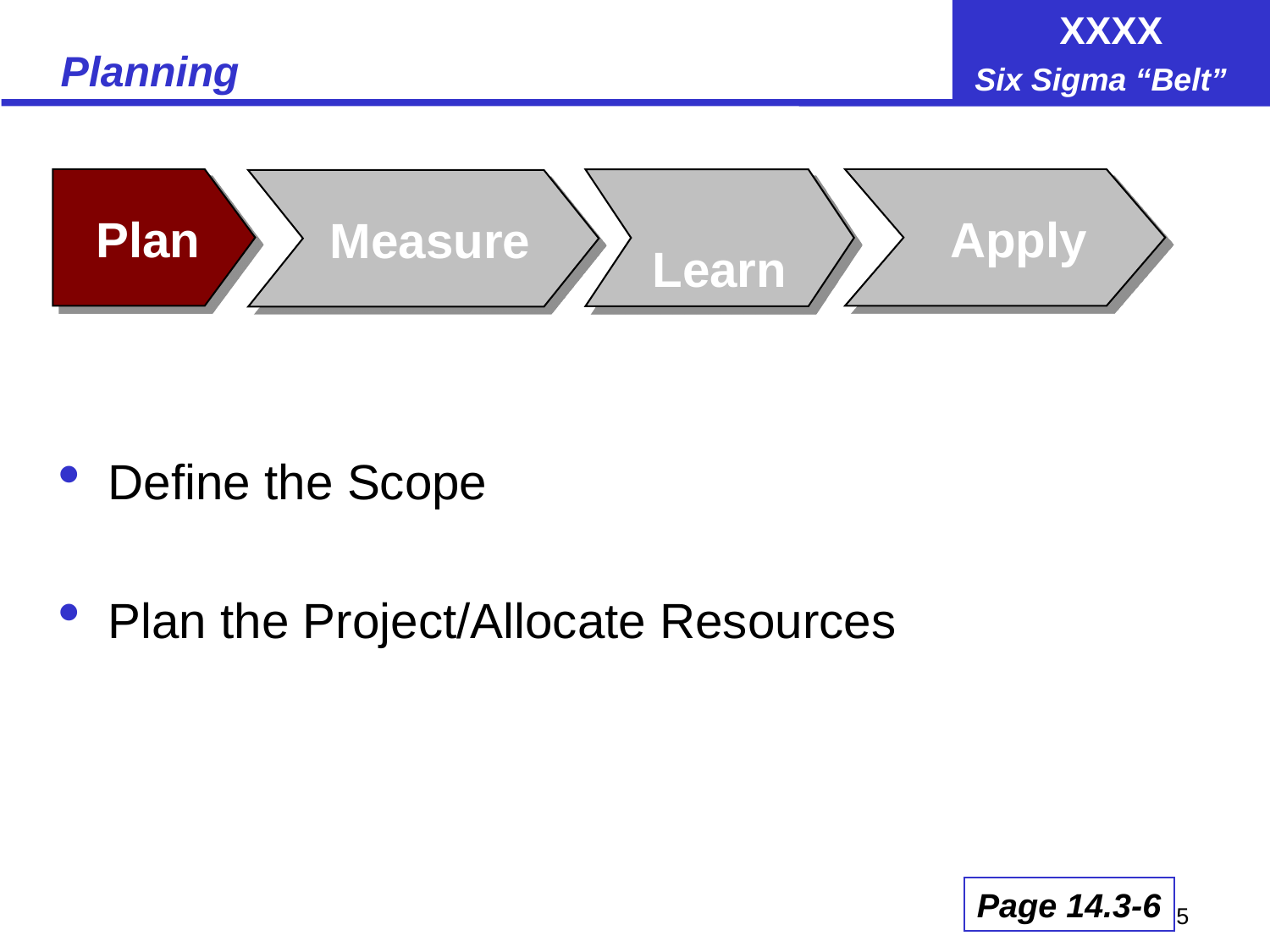

# Planning
 Plan
  Apply
  Learn
 Measure
Define the Scope

Plan the Project/Allocate Resources
Page 14.3-6